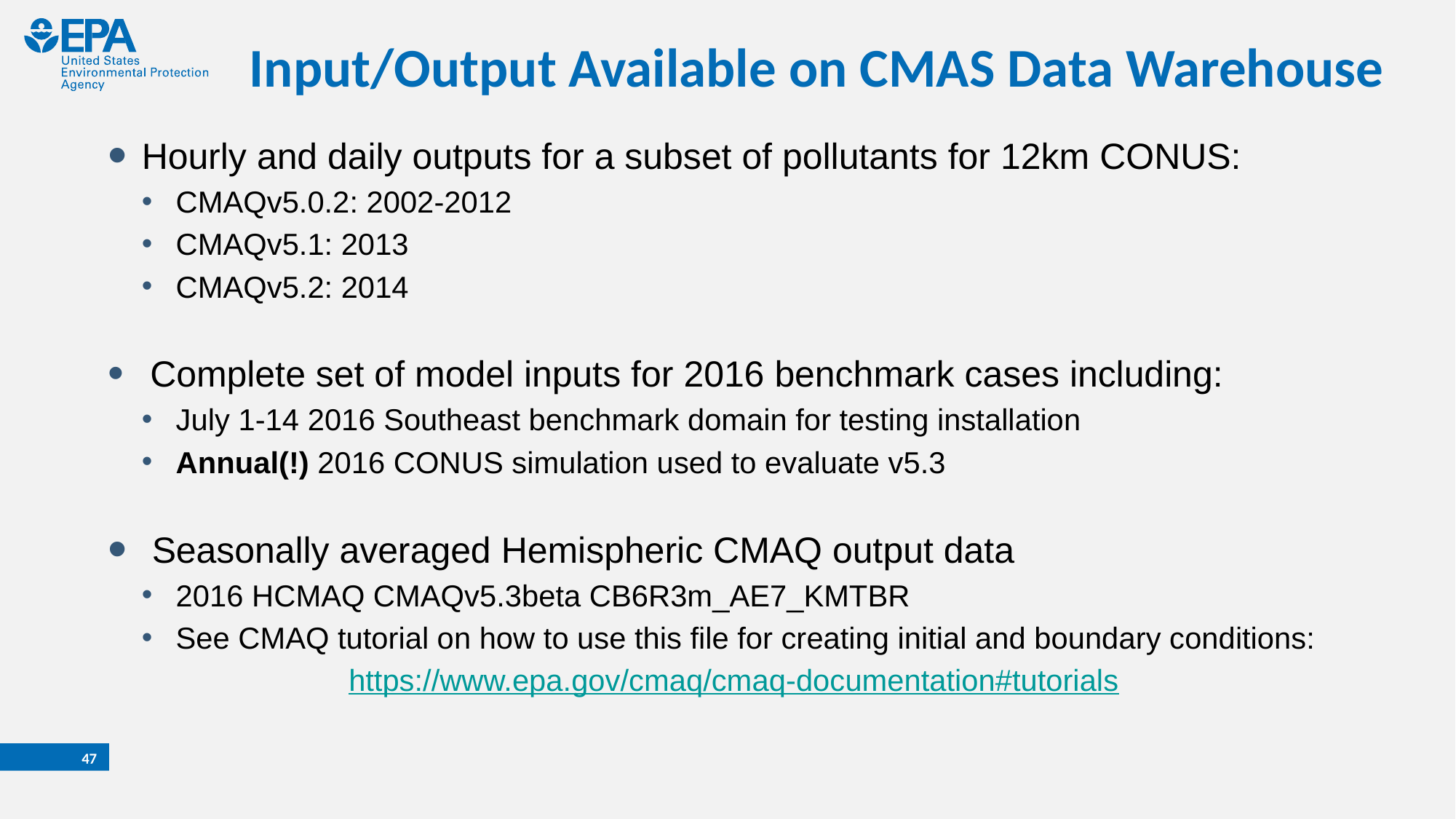

# Input/Output Available on CMAS Data Warehouse
Hourly and daily outputs for a subset of pollutants for 12km CONUS:
CMAQv5.0.2: 2002-2012
CMAQv5.1: 2013
CMAQv5.2: 2014

 Complete set of model inputs for 2016 benchmark cases including:
July 1-14 2016 Southeast benchmark domain for testing installation
Annual(!) 2016 CONUS simulation used to evaluate v5.3

 Seasonally averaged Hemispheric CMAQ output data
2016 HCMAQ CMAQv5.3beta CB6R3m_AE7_KMTBR
See CMAQ tutorial on how to use this file for creating initial and boundary conditions:
https://www.epa.gov/cmaq/cmaq-documentation#tutorials

47